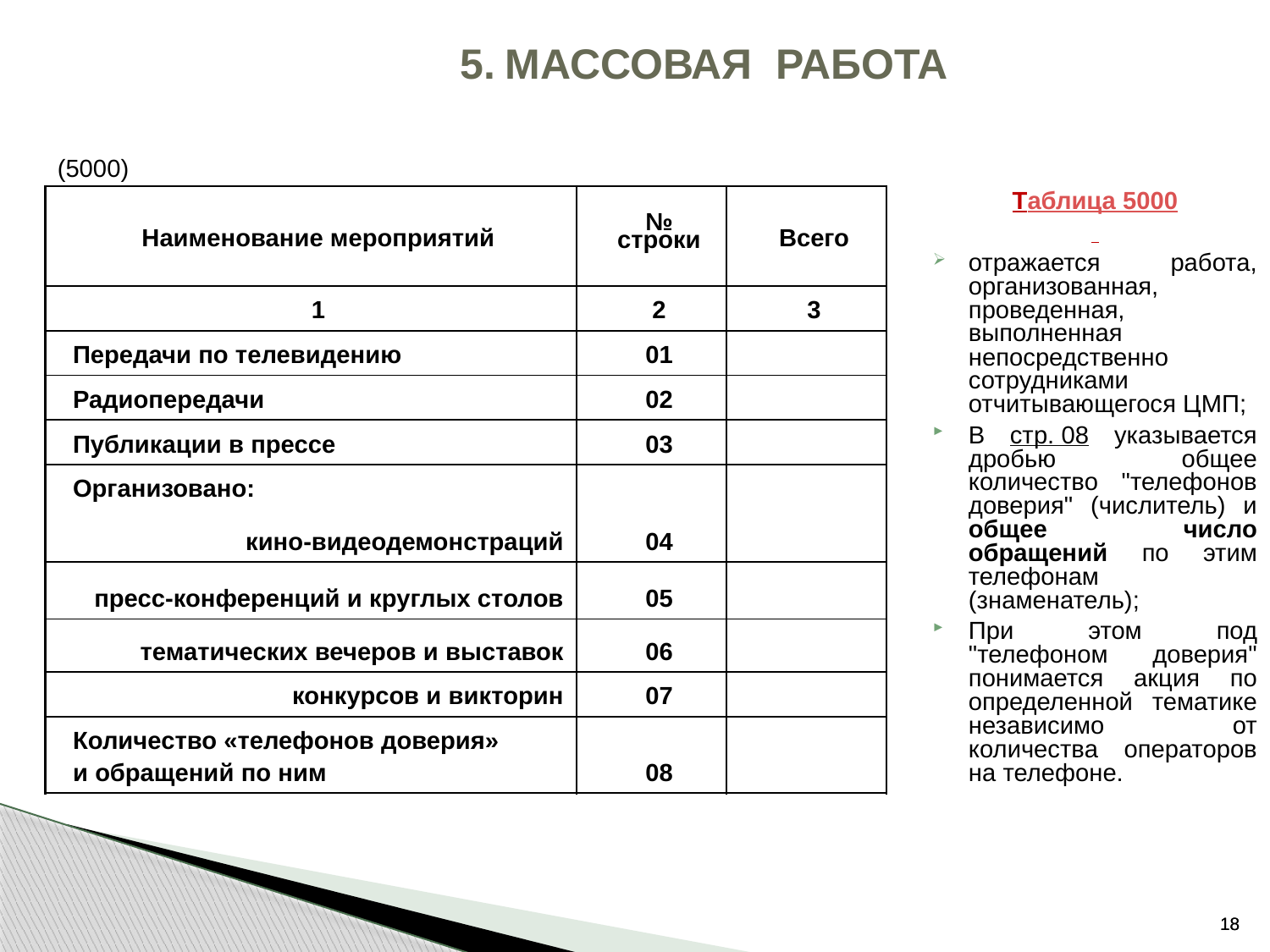

# 5. МАССОВАЯ  РАБОТА
(5000)

Таблица 5000

отражается работа, организованная, проведенная, выполненная непосредственно сотрудниками отчитывающегося ЦМП;
В стр. 08 указывается дробью общее количество "телефонов доверия" (числитель) и общее число обращений по этим телефонам (знаменатель);
При этом под "телефоном доверия" понимается акция по определенной тематике независимо от количества операторов на телефоне.
| Наименование мероприятий | № строки | Всего |
| --- | --- | --- |
| 1 | 2 | 3 |
| Передачи по телевидению | 01 |  |
| Радиопередачи | 02 |  |
| Публикации в прессе | 03 |  |
| Организовано: кино-видеодемонстраций | 04 |  |
| пресс-конференций и круглых столов | 05 |  |
| тематических вечеров и выставок | 06 |  |
| конкурсов и викторин | 07 |  |
| Количество «телефонов доверия» и обращений по ним | 08 |  |
18
18